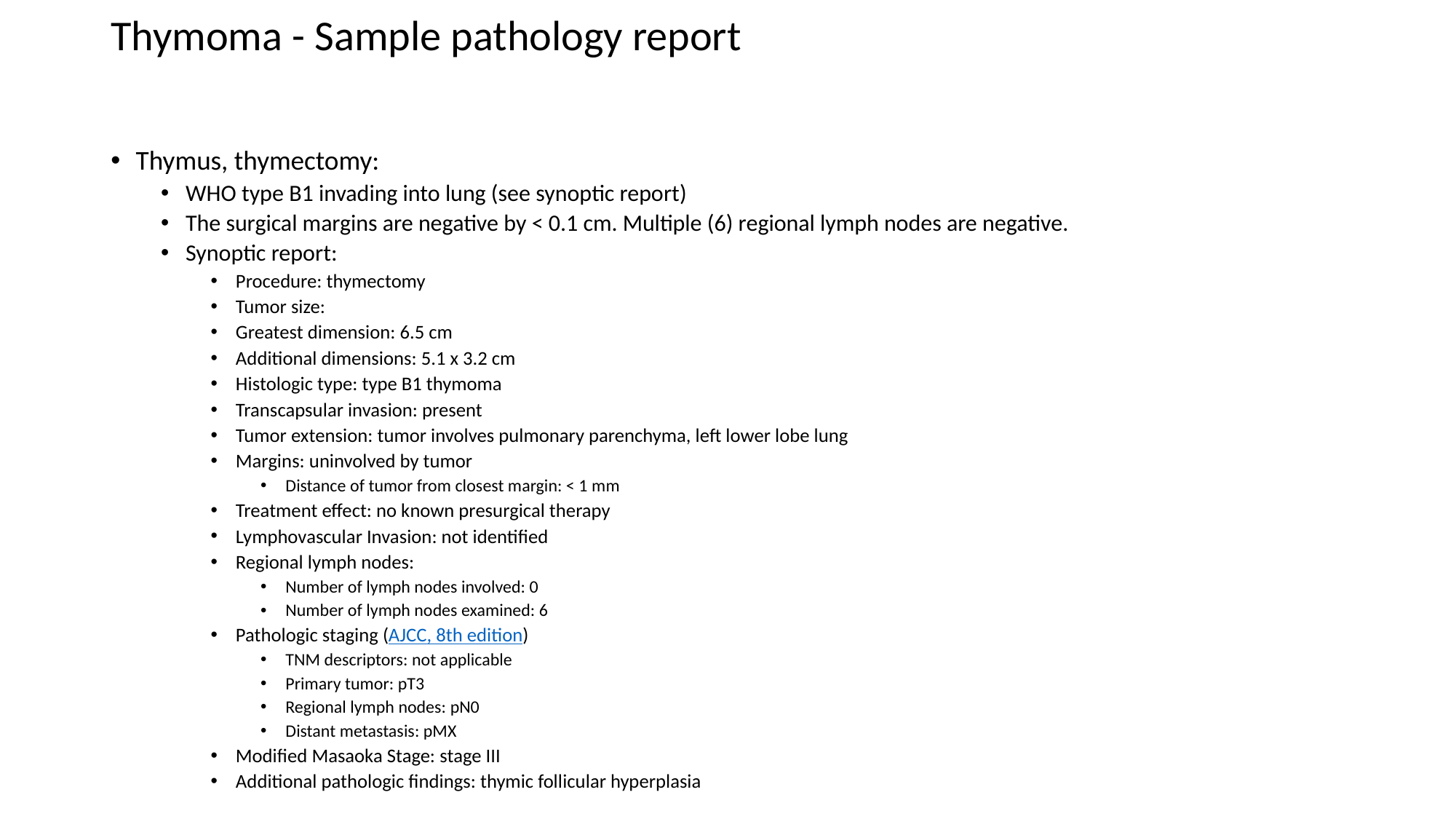

# Thymoma - Sample pathology report
Thymus, thymectomy:
WHO type B1 invading into lung (see synoptic report)
The surgical margins are negative by < 0.1 cm. Multiple (6) regional lymph nodes are negative.
Synoptic report:
Procedure: thymectomy
Tumor size:
Greatest dimension: 6.5 cm
Additional dimensions: 5.1 x 3.2 cm
Histologic type: type B1 thymoma
Transcapsular invasion: present
Tumor extension: tumor involves pulmonary parenchyma, left lower lobe lung
Margins: uninvolved by tumor
Distance of tumor from closest margin: < 1 mm
Treatment effect: no known presurgical therapy
Lymphovascular Invasion: not identified
Regional lymph nodes:
Number of lymph nodes involved: 0
Number of lymph nodes examined: 6
Pathologic staging (AJCC, 8th edition)
TNM descriptors: not applicable
Primary tumor: pT3
Regional lymph nodes: pN0
Distant metastasis: pMX
Modified Masaoka Stage: stage III
Additional pathologic findings: thymic follicular hyperplasia